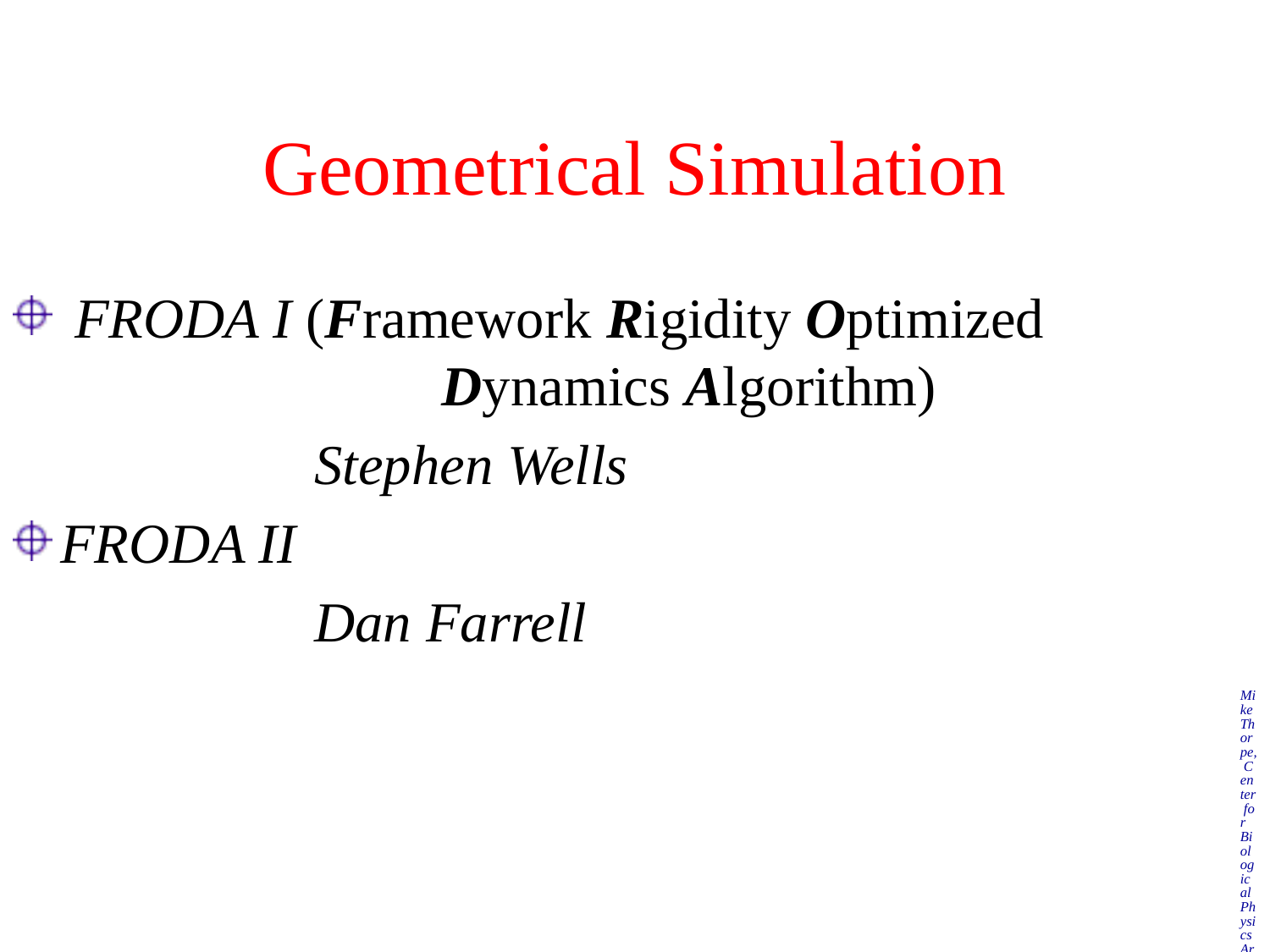

# Geometrical Simulation
 FRODA I (Framework Rigidity Optimized 					Dynamics Algorithm)
			Stephen Wells
FRODA II
			Dan Farrell
Mike Thorpe, Center for Biological Physics Arizona State University 02/08